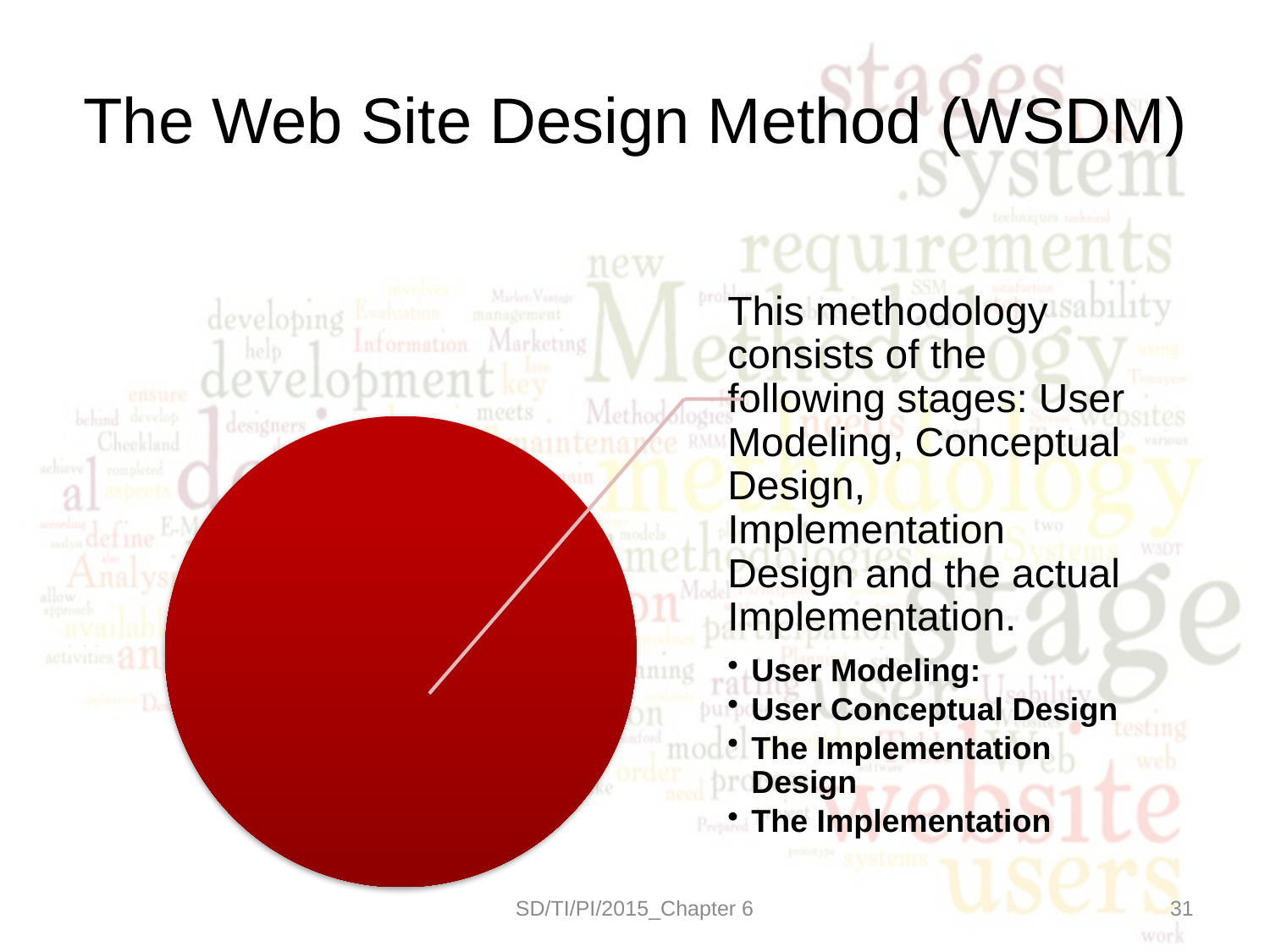

# The Web Site Design Method (WSDM)
This methodology consists of the following stages: User Modeling, Conceptual Design, Implementation Design and the actual Implementation.
User Modeling:
User Conceptual Design
The Implementation Design
The Implementation
SD/TI/PI/2015_Chapter 6
31